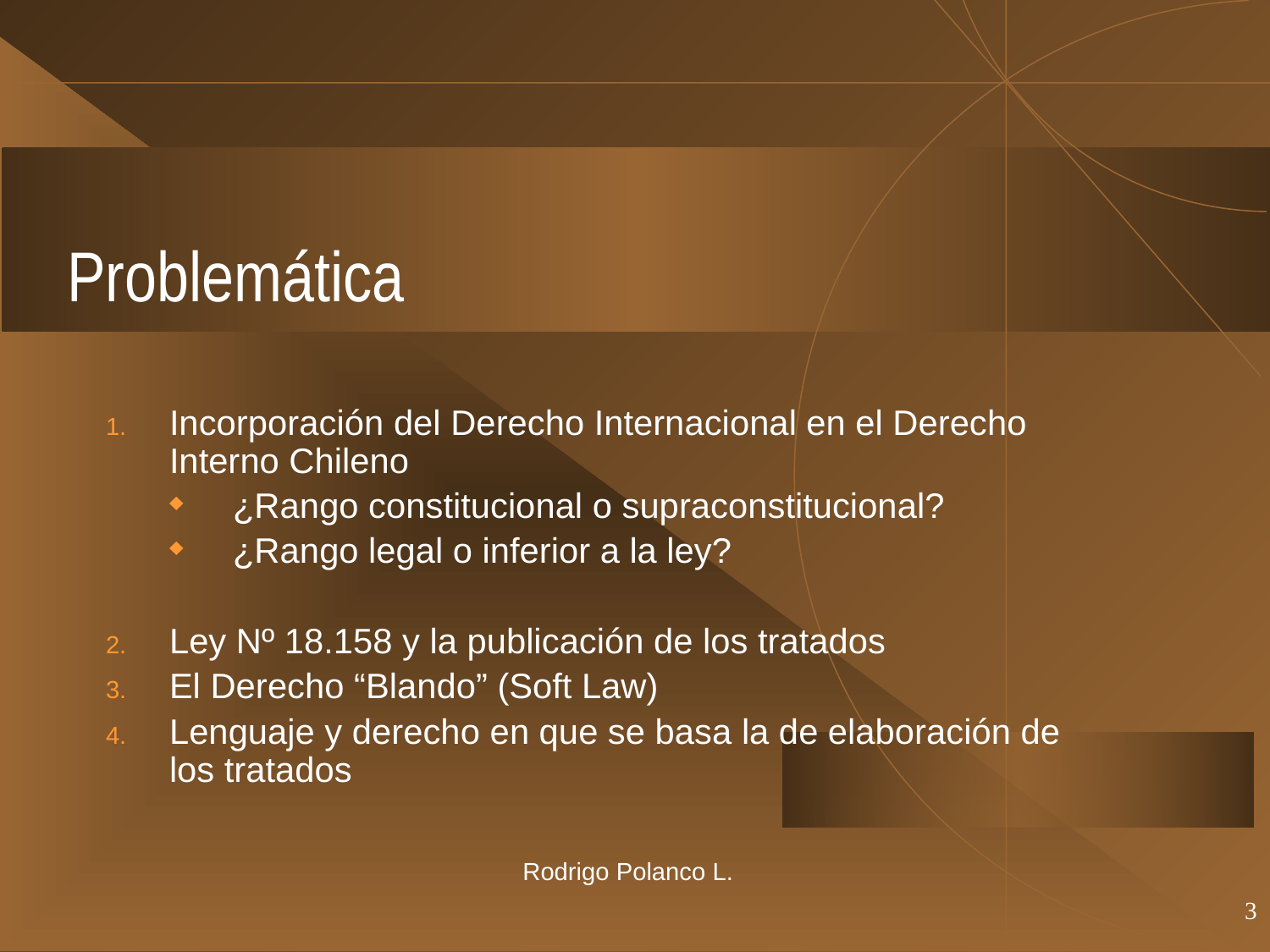

# Problemática

Incorporación del Derecho Internacional en el Derecho Interno Chileno
¿Rango constitucional o supraconstitucional?
¿Rango legal o inferior a la ley?

Ley Nº 18.158 y la publicación de los tratados
El Derecho “Blando” (Soft Law)
Lenguaje y derecho en que se basa la de elaboración de los tratados

Rodrigo Polanco L.
3